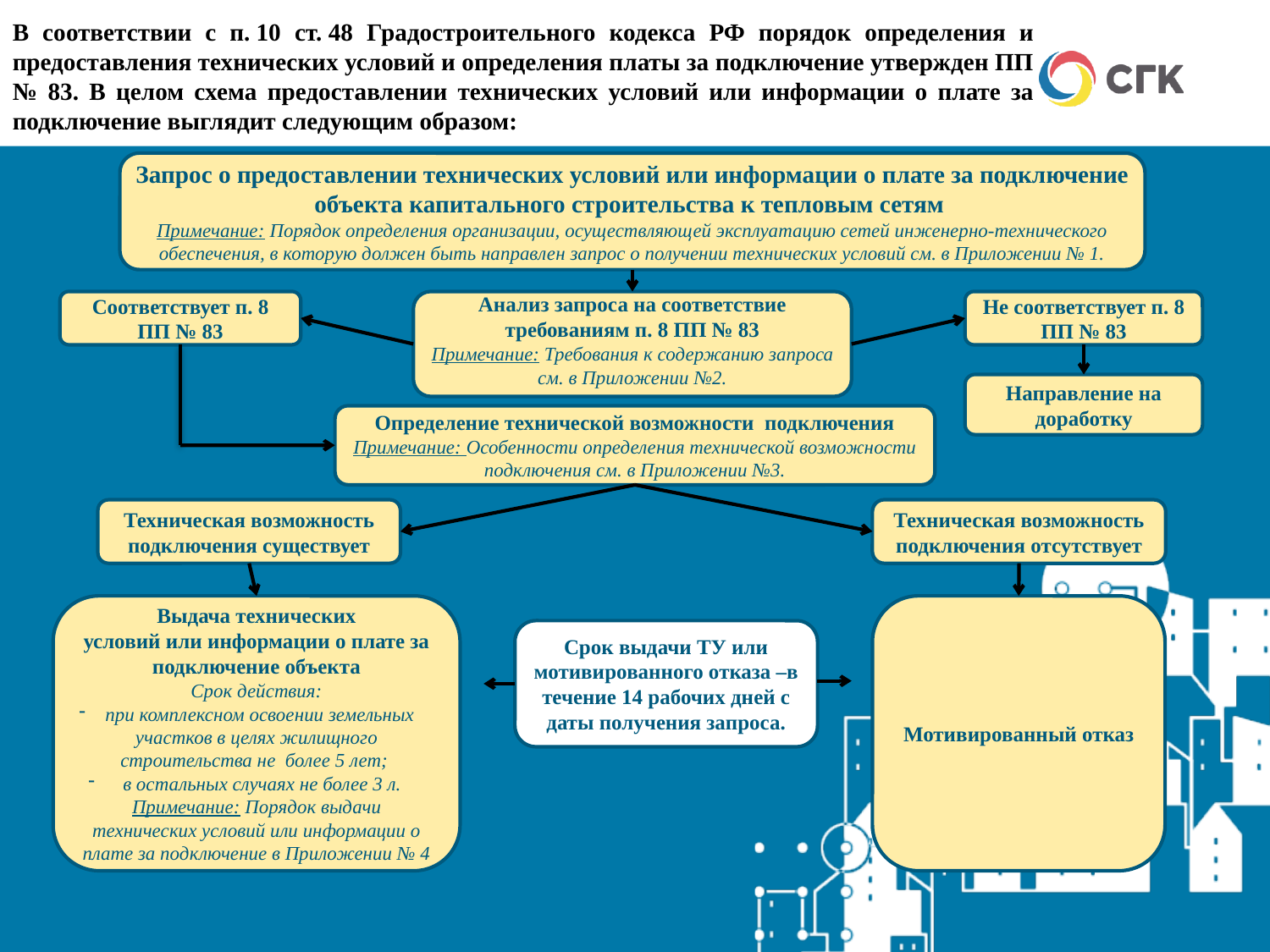

В соответствии с п. 10 ст. 48 Градостроительного кодекса РФ порядок определения и предоставления технических условий и определения платы за подключение утвержден ПП № 83. В целом схема предоставлении технических условий или информации о плате за подключение выглядит следующим образом:

Запрос о предоставлении технических условий или информации о плате за подключение объекта капитального строительства к тепловым сетям
Примечание: Порядок определения организации, осуществляющей эксплуатацию сетей инженерно-технического обеспечения, в которую должен быть направлен запрос о получении технических условий см. в Приложении № 1.
Анализ запроса на соответствие требованиям п. 8 ПП № 83
Примечание: Требования к содержанию запроса см. в Приложении №2.
Соответствует п. 8 ПП № 83
Не соответствует п. 8 ПП № 83
Определение технической возможности  подключения
Примечание: Особенности определения технической возможности подключения см. в Приложении №3.
Направление на доработку
Техническая возможность подключения существует
Техническая возможность подключения отсутствует
Мотивированный отказ
Выдача технических
условий или информации о плате за подключение объекта
Срок действия:
при комплексном освоении земельных участков в целях жилищного строительства не  более 5 лет;
 в остальных случаях не более 3 л.
Примечание: Порядок выдачи технических условий или информации о плате за подключение в Приложении № 4
Срок выдачи ТУ или мотивированного отказа –в течение 14 рабочих дней с даты получения запроса.